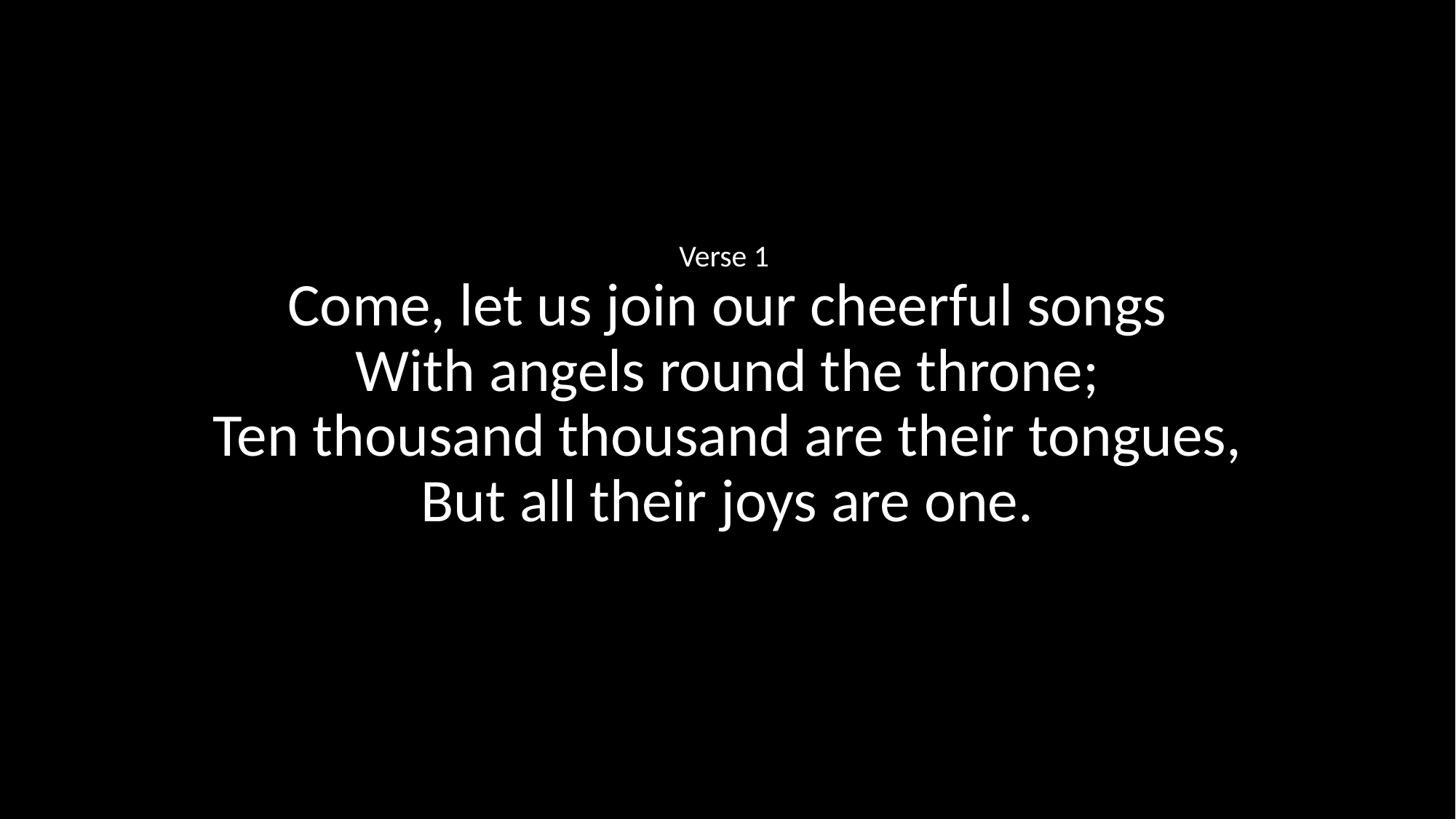

Verse 1
Come, let us join our cheerful songs
With angels round the throne;
Ten thousand thousand are their tongues,
But all their joys are one.